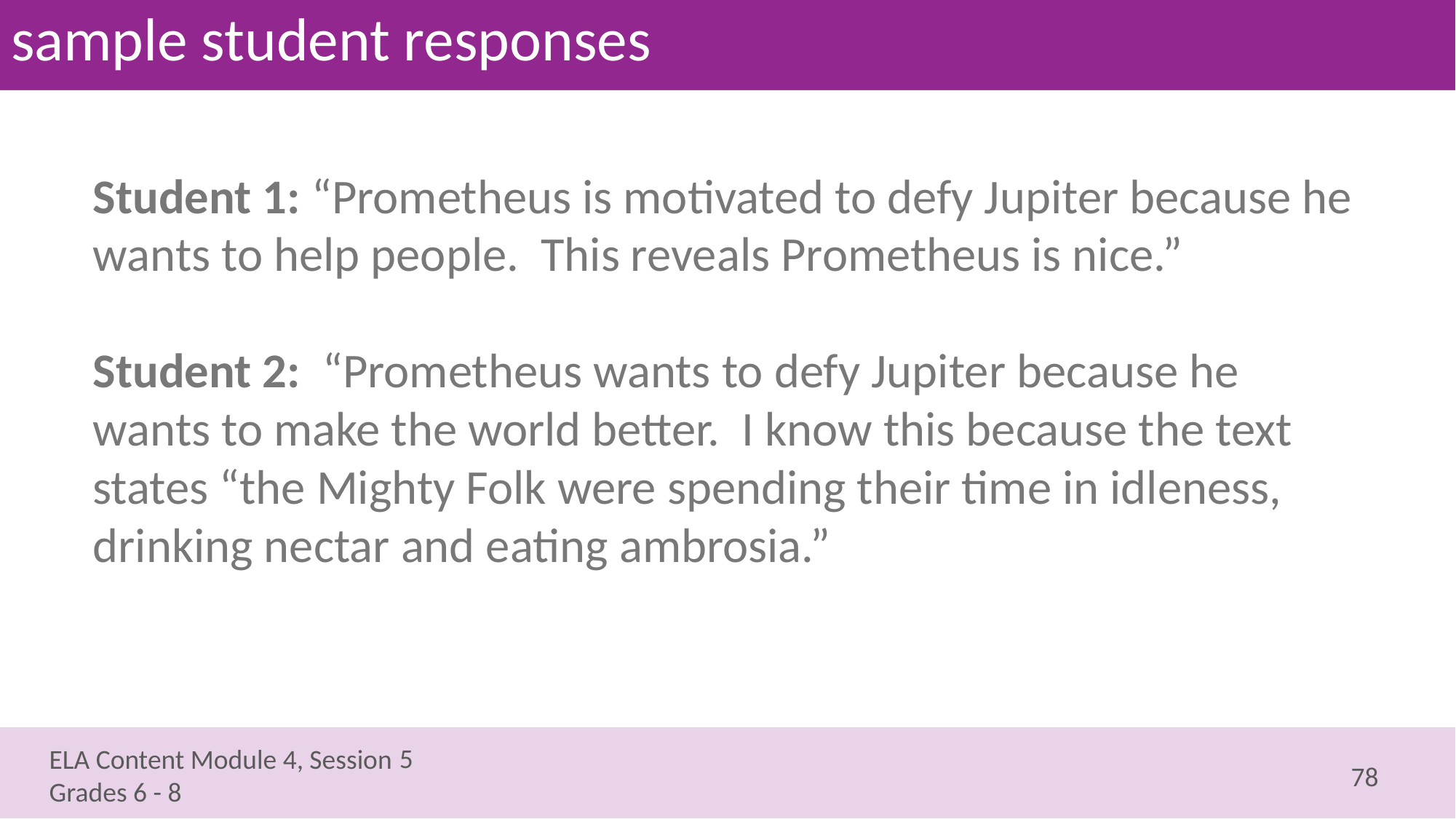

# sample student responses
Student 1: “Prometheus is motivated to defy Jupiter because he wants to help people.  This reveals Prometheus is nice.”

Student 2:  “Prometheus wants to defy Jupiter because he wants to make the world better.  I know this because the text states “the Mighty Folk were spending their time in idleness, drinking nectar and eating ambrosia.”

5
78